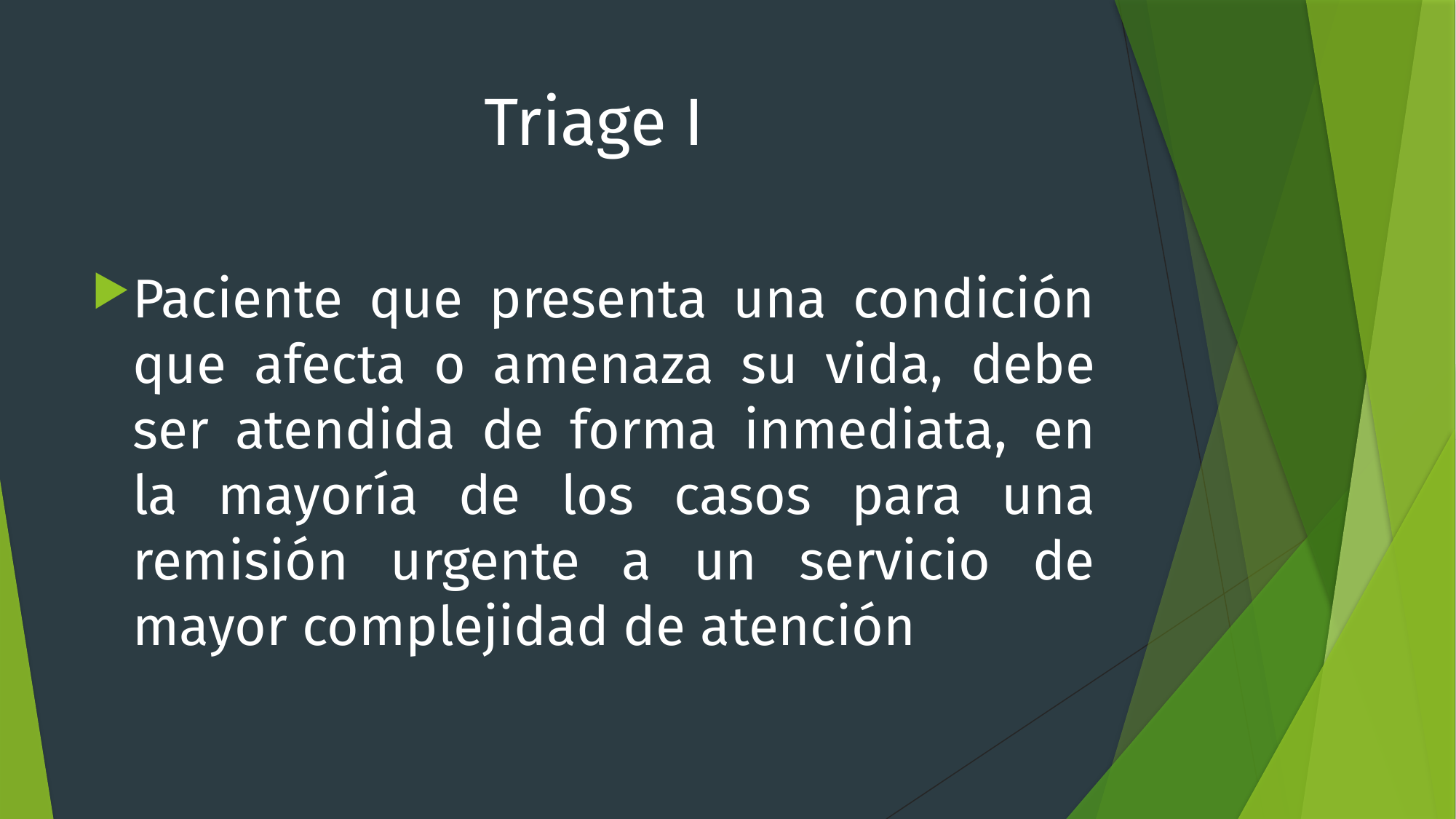

# Triage I
Paciente que presenta una condición que afecta o amenaza su vida, debe ser atendida de forma inmediata, en la mayoría de los casos para una remisión urgente a un servicio de mayor complejidad de atención